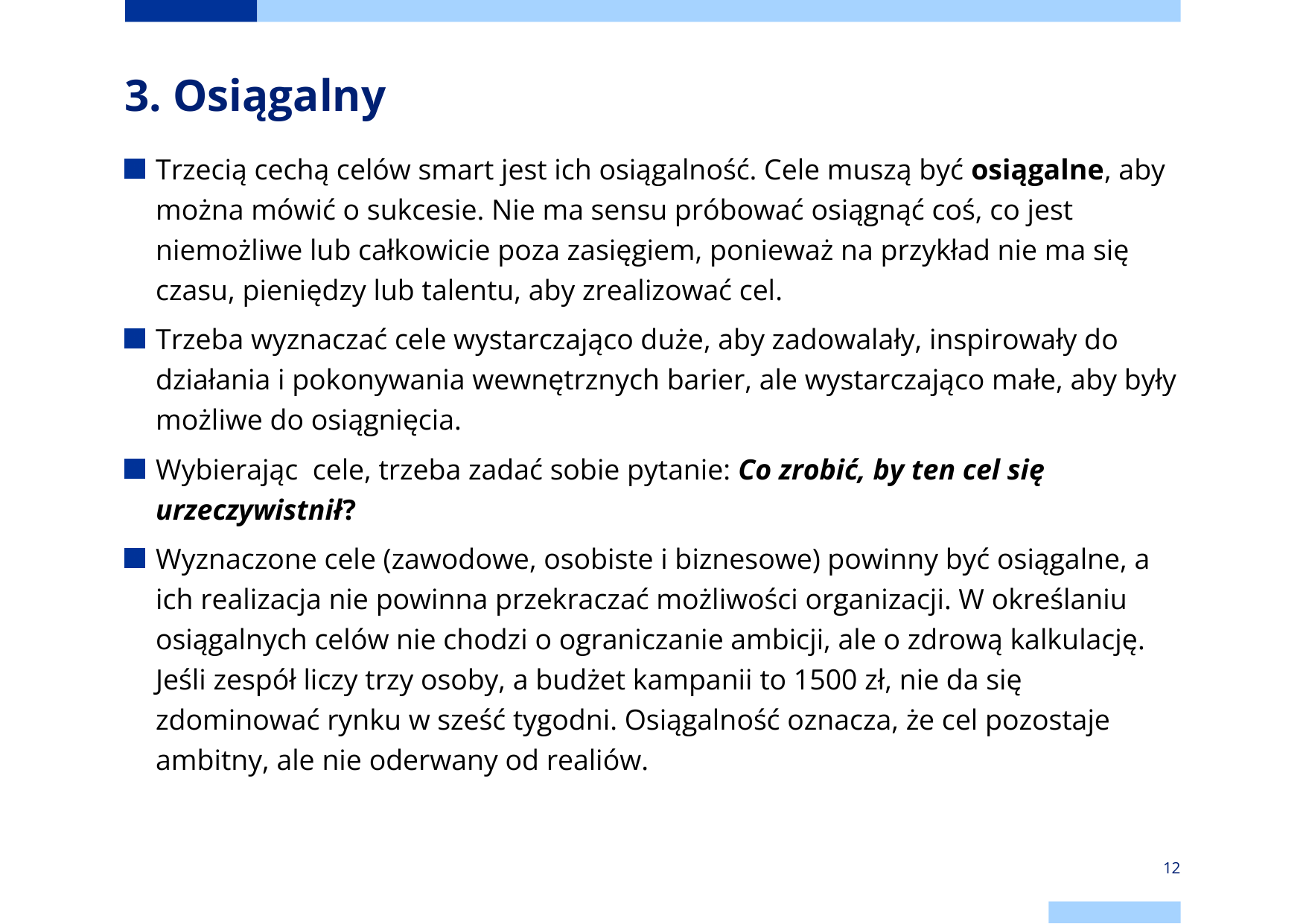

# 3. Osiągalny
Trzecią cechą celów smart jest ich osiągalność. Cele muszą być osiągalne, aby można mówić o sukcesie. Nie ma sensu próbować osiągnąć coś, co jest niemożliwe lub całkowicie poza zasięgiem, ponieważ na przykład nie ma się czasu, pieniędzy lub talentu, aby zrealizować cel.
Trzeba wyznaczać cele wystarczająco duże, aby zadowalały, inspirowały do działania i pokonywania wewnętrznych barier, ale wystarczająco małe, aby były możliwe do osiągnięcia.
Wybierając  cele, trzeba zadać sobie pytanie: Co zrobić, by ten cel się urzeczywistnił?
Wyznaczone cele (zawodowe, osobiste i biznesowe) powinny być osiągalne, a ich realizacja nie powinna przekraczać możliwości organizacji. W określaniu osiągalnych celów nie chodzi o ograniczanie ambicji, ale o zdrową kalkulację. Jeśli zespół liczy trzy osoby, a budżet kampanii to 1500 zł, nie da się zdominować rynku w sześć tygodni. Osiągalność oznacza, że cel pozostaje ambitny, ale nie oderwany od realiów.
12